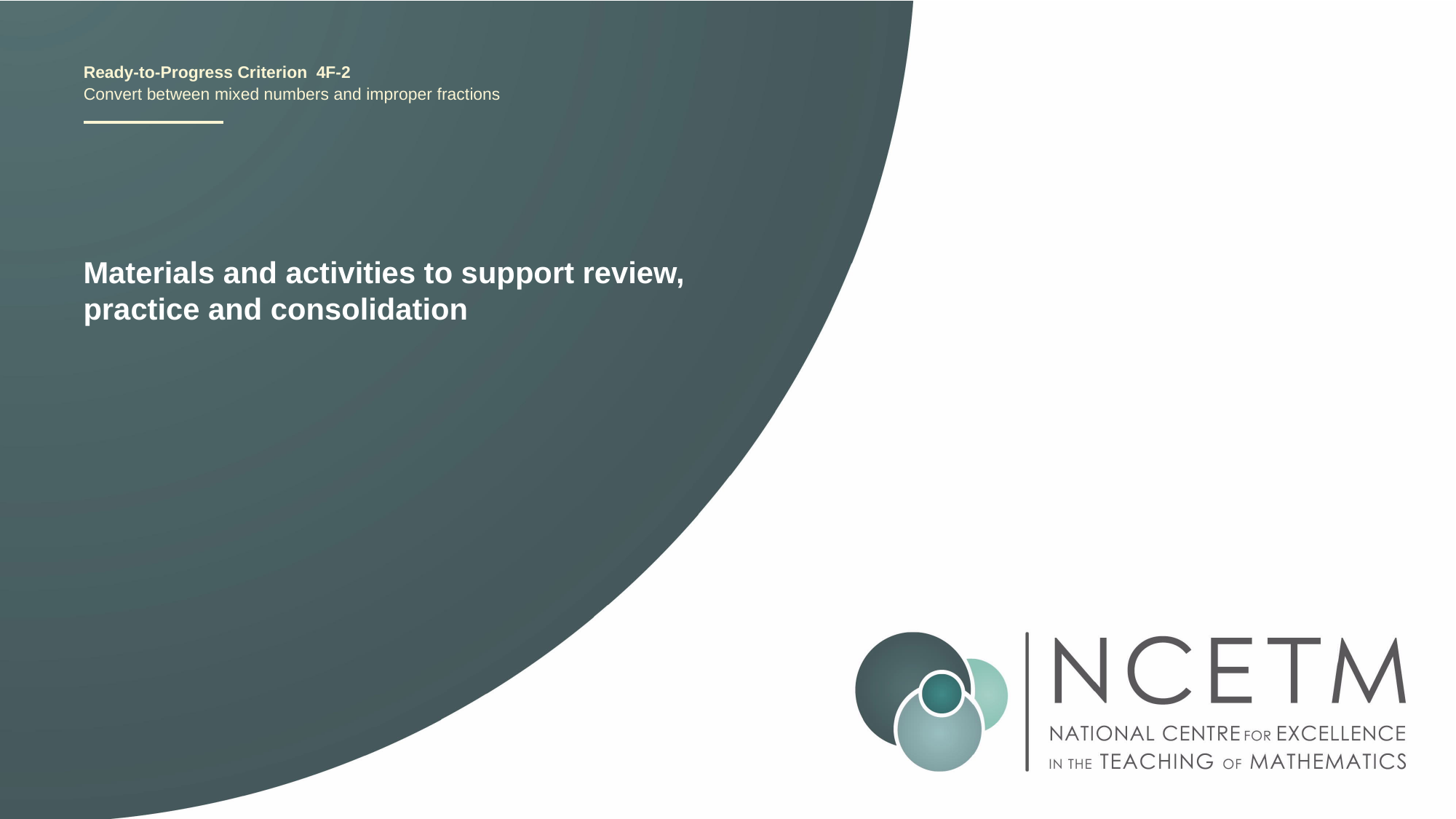

4F-2
Convert between mixed numbers and improper fractions